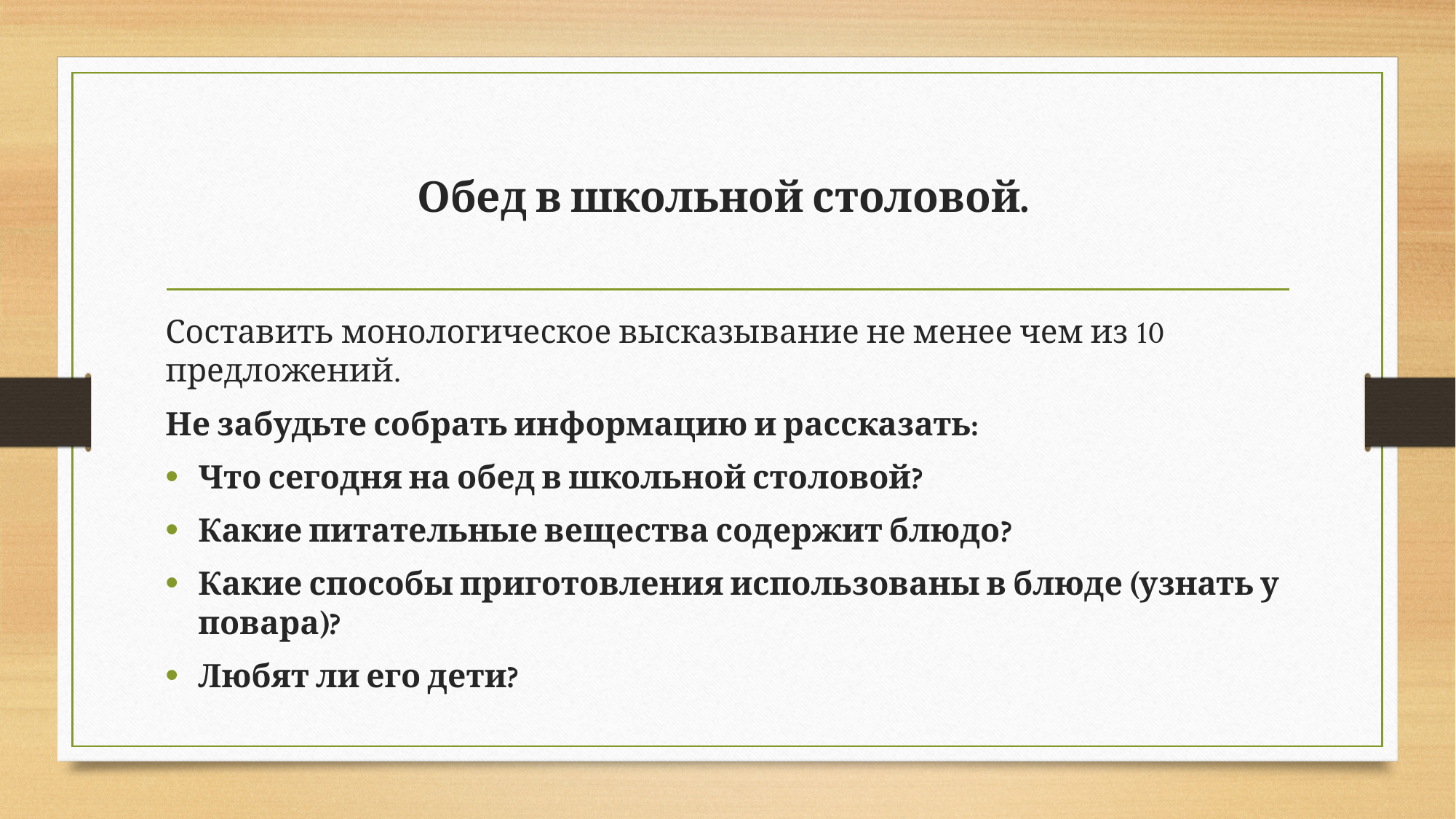

# Обед в школьной столовой.
Составить монологическое высказывание не менее чем из 10 предложений.
Не забудьте собрать информацию и рассказать:
Что сегодня на обед в школьной столовой?
Какие питательные вещества содержит блюдо?
Какие способы приготовления использованы в блюде (узнать у повара)?
Любят ли его дети?